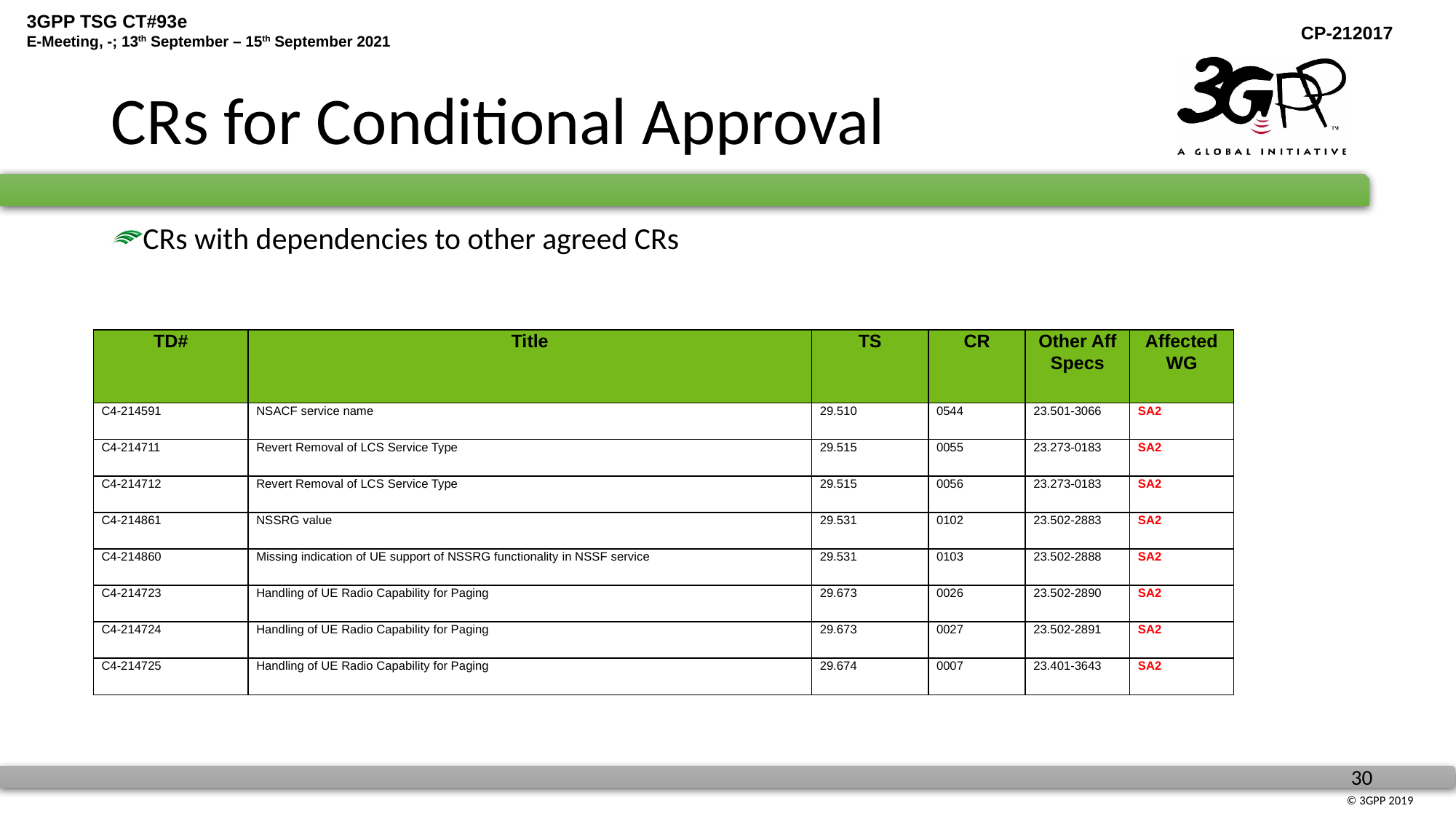

# CRs for Conditional Approval
CRs with dependencies to other agreed CRs

| TD# | Title | TS | CR | Other Aff Specs | Affected WG |
| --- | --- | --- | --- | --- | --- |
| C4-214591 | NSACF service name | 29.510 | 0544 | 23.501-3066 | SA2 |
| C4-214711 | Revert Removal of LCS Service Type | 29.515 | 0055 | 23.273-0183 | SA2 |
| C4-214712 | Revert Removal of LCS Service Type | 29.515 | 0056 | 23.273-0183 | SA2 |
| C4-214861 | NSSRG value | 29.531 | 0102 | 23.502-2883 | SA2 |
| C4-214860 | Missing indication of UE support of NSSRG functionality in NSSF service | 29.531 | 0103 | 23.502-2888 | SA2 |
| C4-214723 | Handling of UE Radio Capability for Paging | 29.673 | 0026 | 23.502-2890 | SA2 |
| C4-214724 | Handling of UE Radio Capability for Paging | 29.673 | 0027 | 23.502-2891 | SA2 |
| C4-214725 | Handling of UE Radio Capability for Paging | 29.674 | 0007 | 23.401-3643 | SA2 |